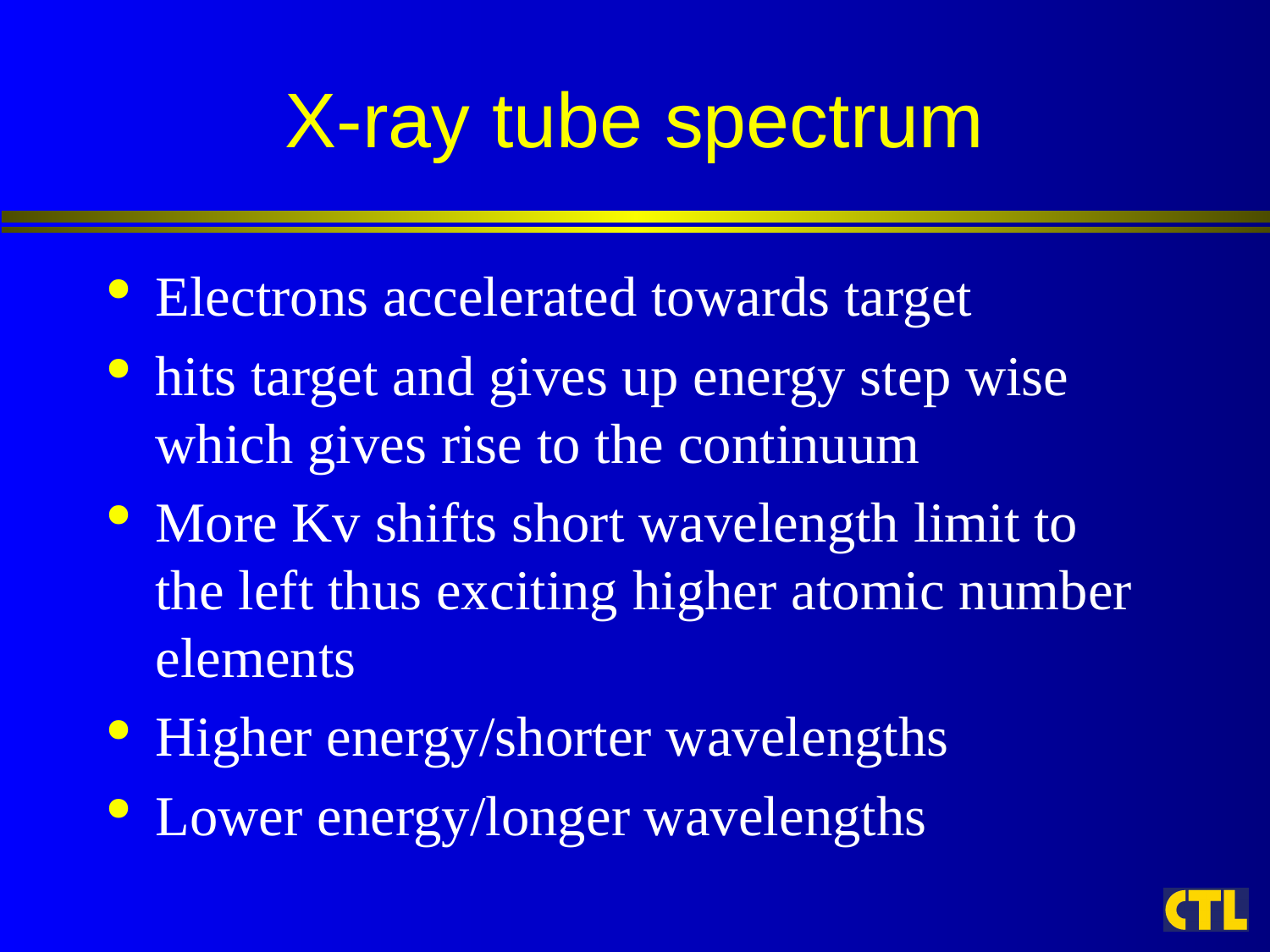

# X-ray tube spectrum
Electrons accelerated towards target
hits target and gives up energy step wise which gives rise to the continuum
More Kv shifts short wavelength limit to the left thus exciting higher atomic number elements
Higher energy/shorter wavelengths
Lower energy/longer wavelengths